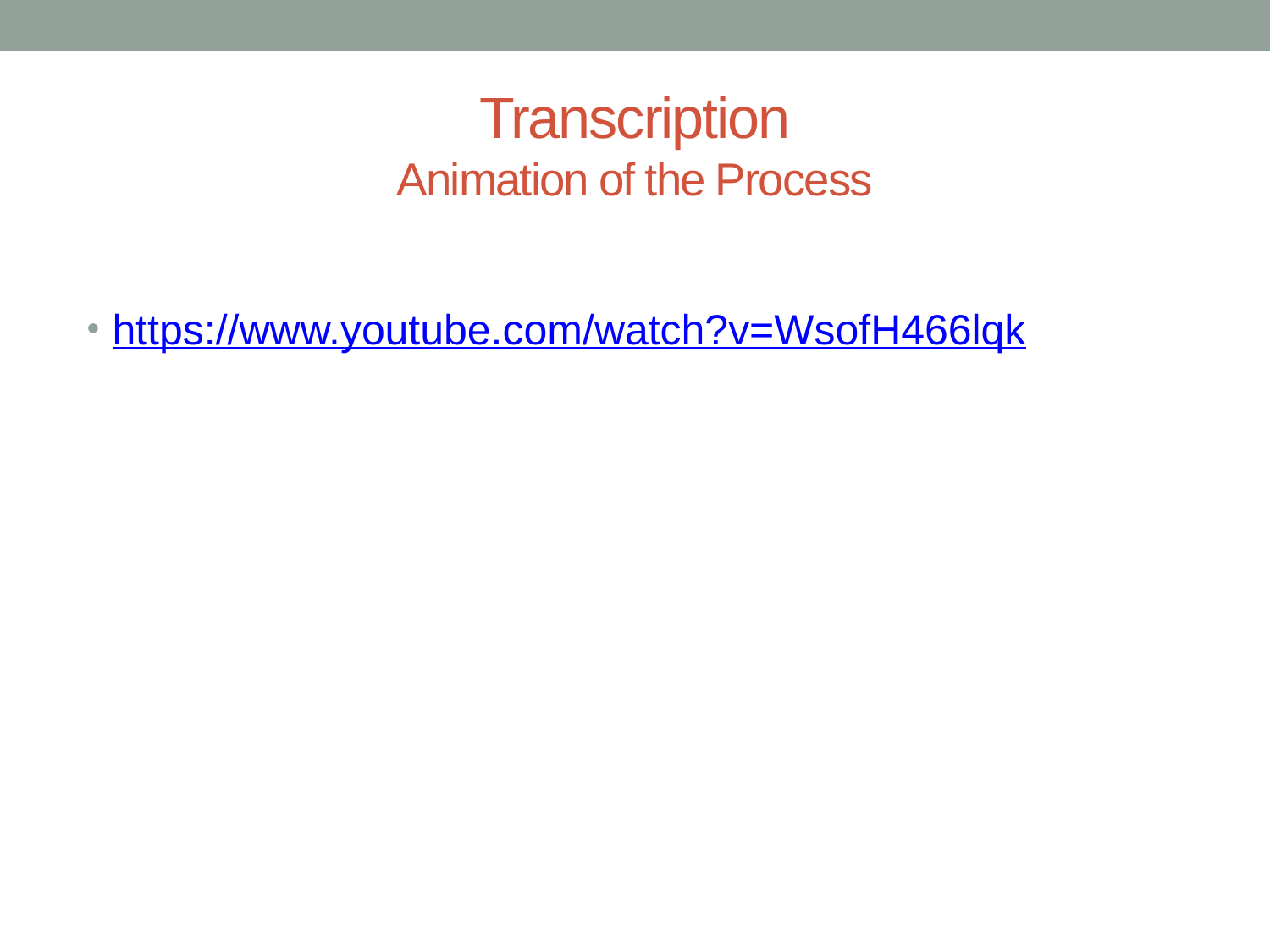

# Transcription Animation of the Process
https://www.youtube.com/watch?v=WsofH466lqk